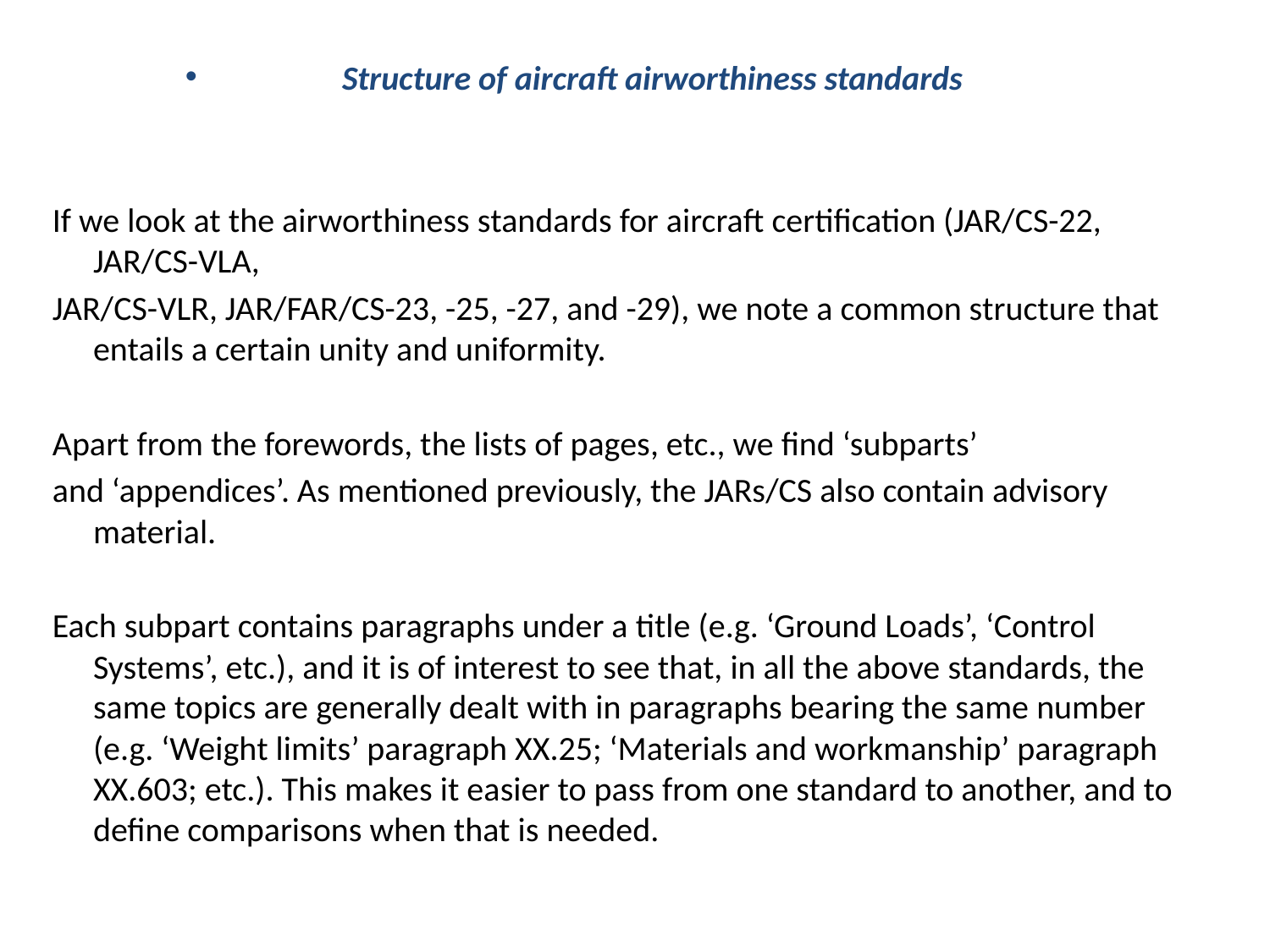

Structure of aircraft airworthiness standards

If we look at the airworthiness standards for aircraft certification (JAR/CS-22, JAR/CS-VLA,
JAR/CS-VLR, JAR/FAR/CS-23, -25, -27, and -29), we note a common structure that entails a certain unity and uniformity.

Apart from the forewords, the lists of pages, etc., we find ‘subparts’
and ‘appendices’. As mentioned previously, the JARs/CS also contain advisory material.

Each subpart contains paragraphs under a title (e.g. ‘Ground Loads’, ‘Control Systems’, etc.), and it is of interest to see that, in all the above standards, the same topics are generally dealt with in paragraphs bearing the same number (e.g. ‘Weight limits’ paragraph XX.25; ‘Materials and workmanship’ paragraph XX.603; etc.). This makes it easier to pass from one standard to another, and to define comparisons when that is needed.